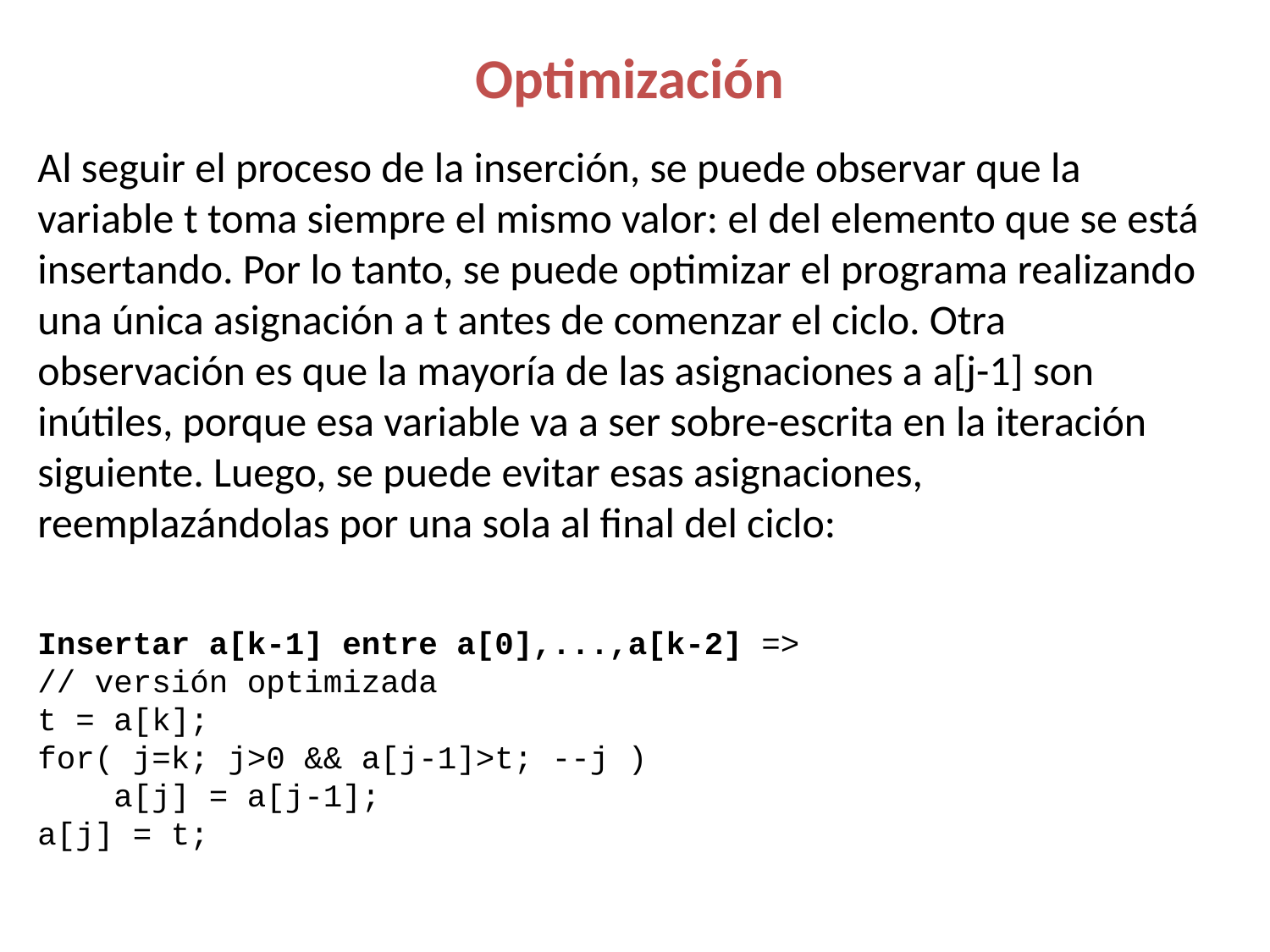

# Optimización
Al seguir el proceso de la inserción, se puede observar que la variable t toma siempre el mismo valor: el del elemento que se está insertando. Por lo tanto, se puede optimizar el programa realizando una única asignación a t antes de comenzar el ciclo. Otra observación es que la mayoría de las asignaciones a a[j-1] son inútiles, porque esa variable va a ser sobre-escrita en la iteración siguiente. Luego, se puede evitar esas asignaciones, reemplazándolas por una sola al final del ciclo:

Insertar a[k-1] entre a[0],...,a[k-2] =>
// versión optimizada
t = a[k];
for( j=k; j>0 && a[j-1]>t; --j )
    a[j] = a[j-1];
a[j] = t;